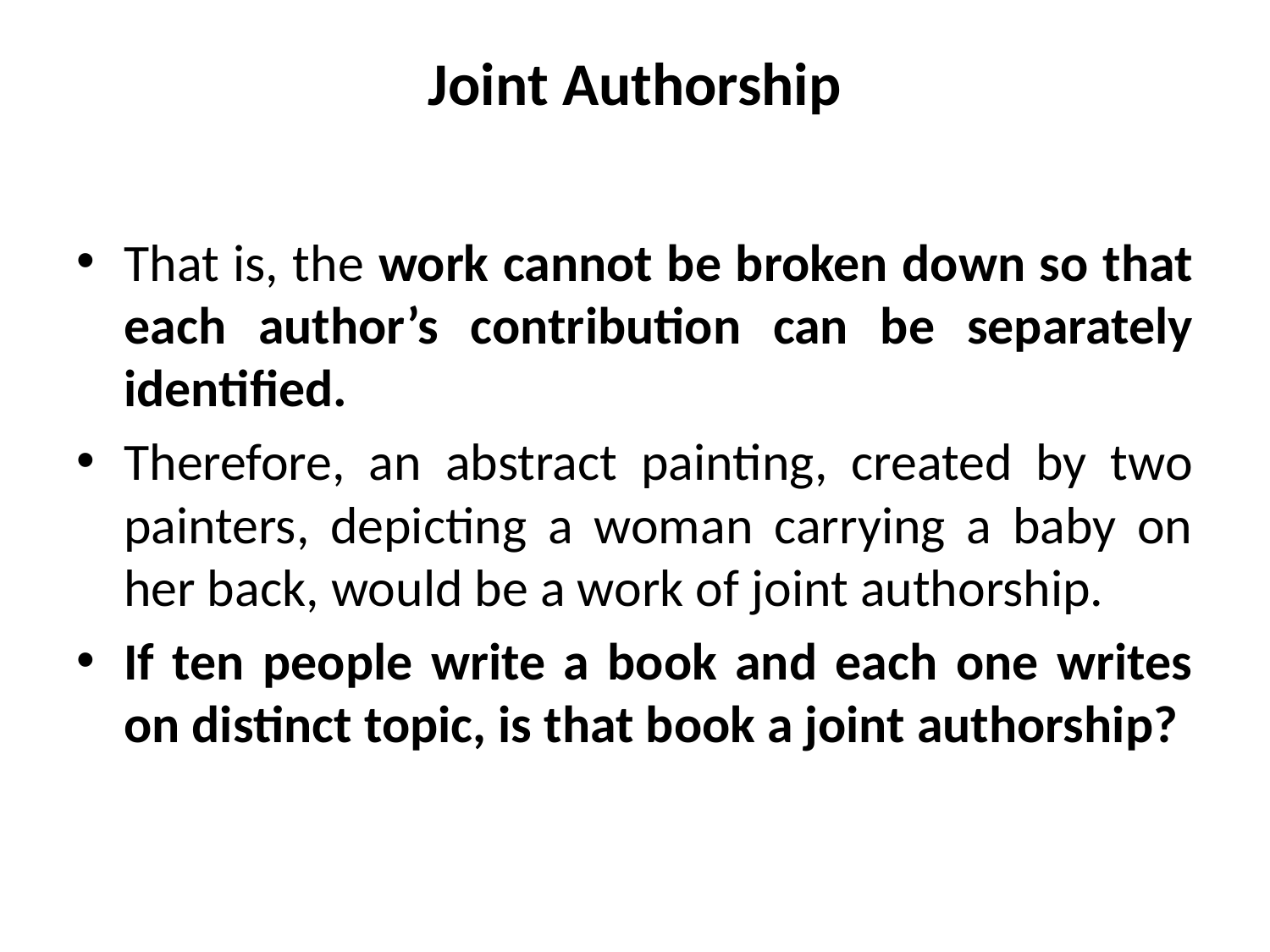

# Joint Authorship
That is, the work cannot be broken down so that each author’s contribution can be separately identified.
Therefore, an abstract painting, created by two painters, depicting a woman carrying a baby on her back, would be a work of joint authorship.
If ten people write a book and each one writes on distinct topic, is that book a joint authorship?